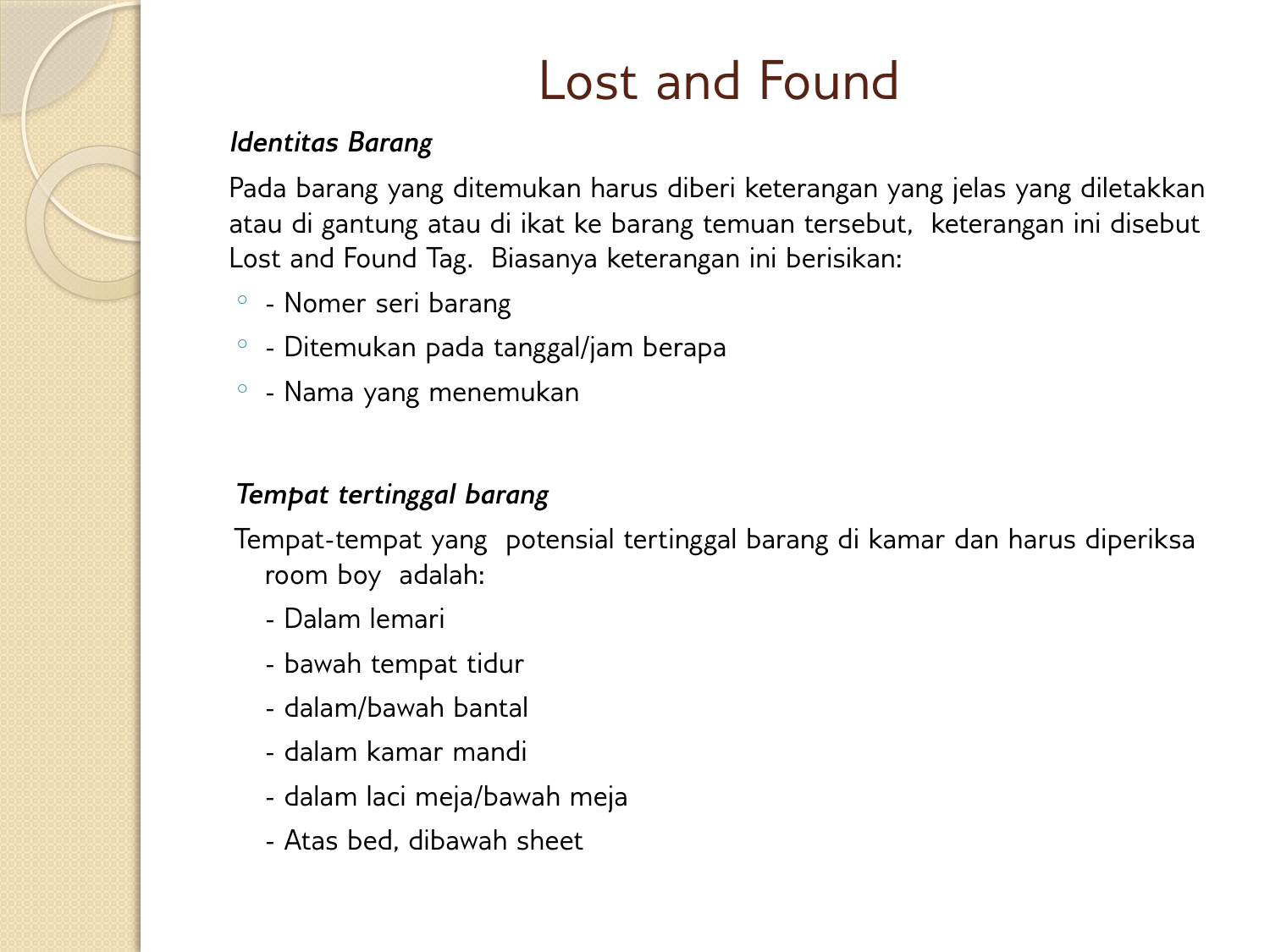

# Lost and Found
	Identitas Barang
	Pada barang yang ditemukan harus diberi keterangan yang jelas yang diletakkan atau di gantung atau di ikat ke barang temuan tersebut,  keterangan ini disebut Lost and Found Tag.  Biasanya keterangan ini berisikan:
- Nomer seri barang
- Ditemukan pada tanggal/jam berapa
- Nama yang menemukan

Tempat tertinggal barang
Tempat-tempat yang  potensial tertinggal barang di kamar dan harus diperiksa room boy  adalah:
	- Dalam lemari
	- bawah tempat tidur
	- dalam/bawah bantal
	- dalam kamar mandi
	- dalam laci meja/bawah meja
	- Atas bed, dibawah sheet